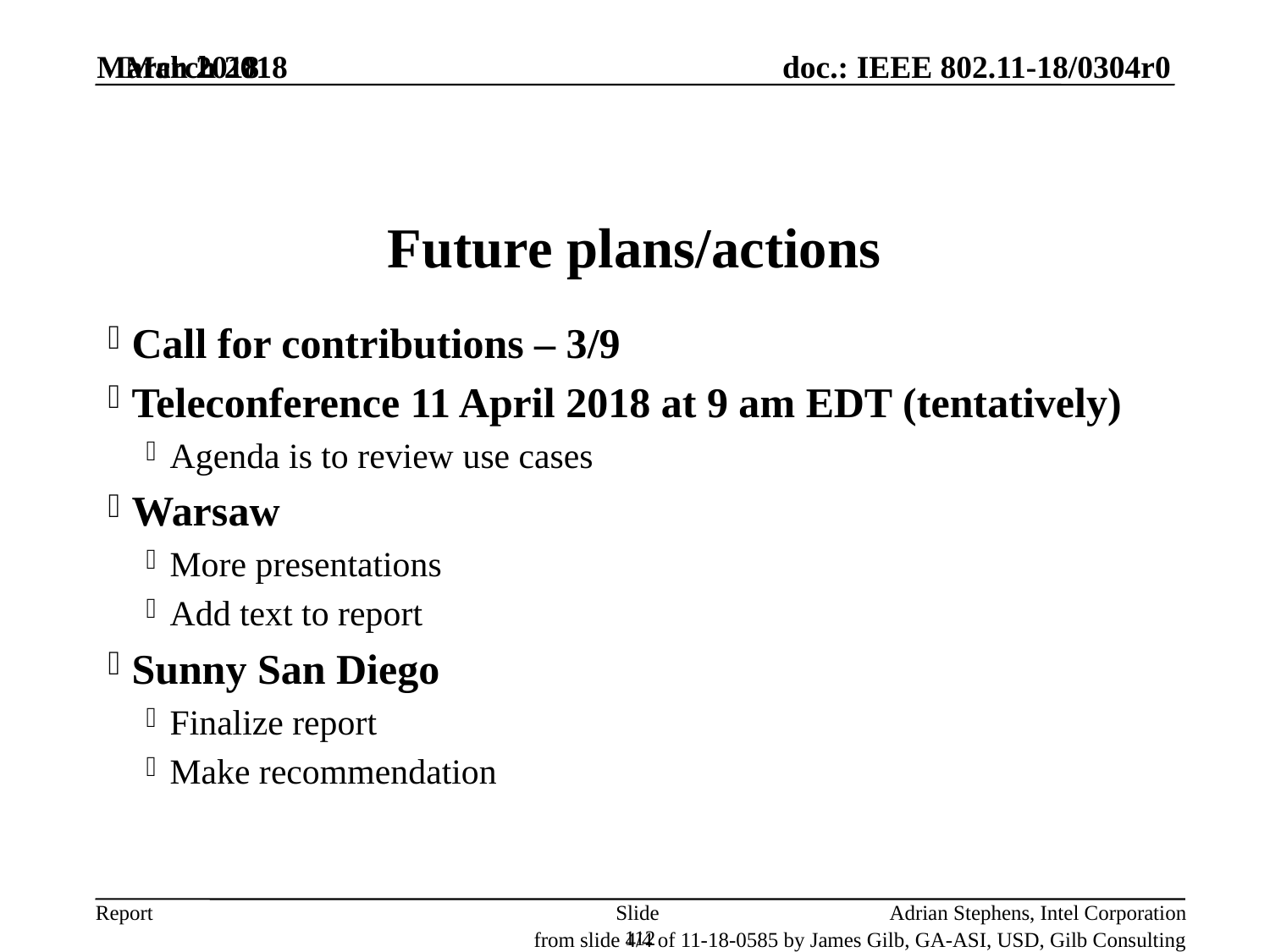

March 2018
March 2018
# Future plans/actions
Call for contributions – 3/9
Teleconference 11 April 2018 at 9 am EDT (tentatively)
Agenda is to review use cases
Warsaw
More presentations
Add text to report
Sunny San Diego
Finalize report
Make recommendation
Slide 112
Adrian Stephens, Intel Corporation
from slide 4/4 of 11-18-0585 by James Gilb, GA-ASI, USD, Gilb Consulting